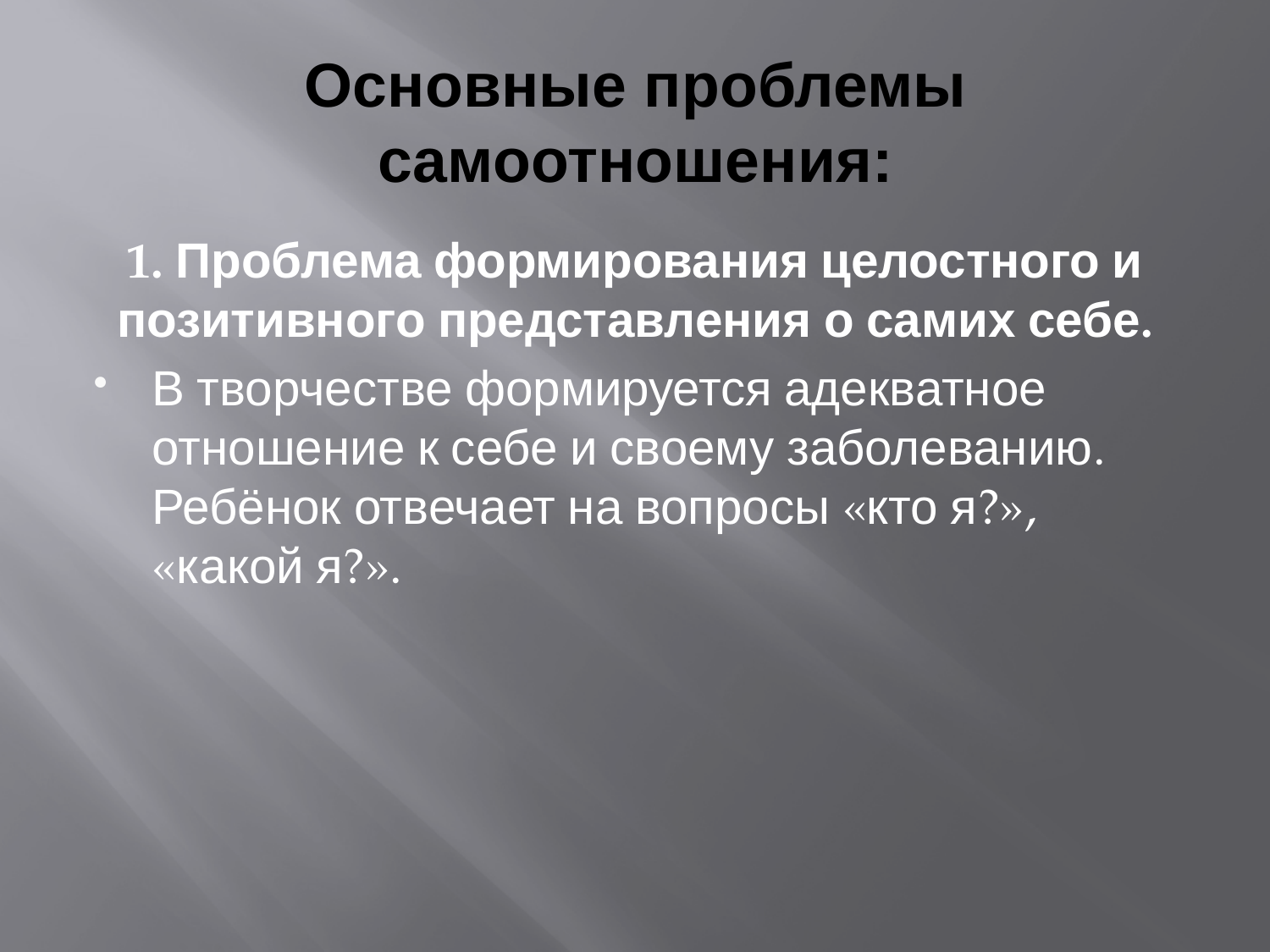

# Основные проблемы самоотношения:
1. Проблема формирования целостного и позитивного представления о самих себе.
В творчестве формируется адекватное отношение к себе и своему заболеванию. Ребёнок отвечает на вопросы «кто я?», «какой я?».